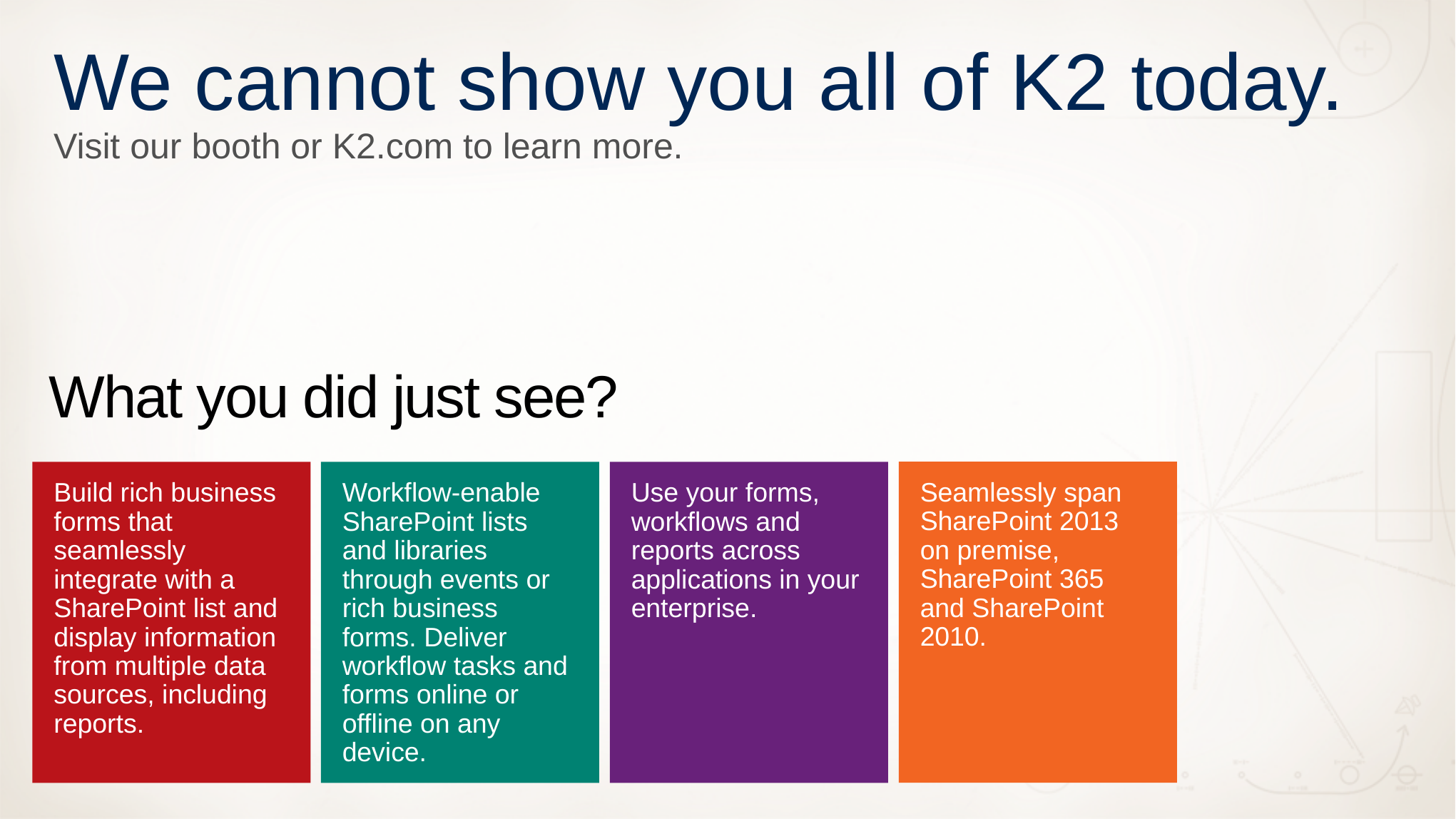

We cannot show you all of K2 today.
Visit our booth or K2.com to learn more.

# What you did just see?
Seamlessly span SharePoint 2013 on premise, SharePoint 365 and SharePoint 2010.
Build rich business forms that seamlessly integrate with a SharePoint list and display information from multiple data sources, including reports.
Workflow-enable SharePoint lists and libraries through events or rich business forms. Deliver workflow tasks and forms online or offline on any device.

Use your forms, workflows and reports across applications in your enterprise.